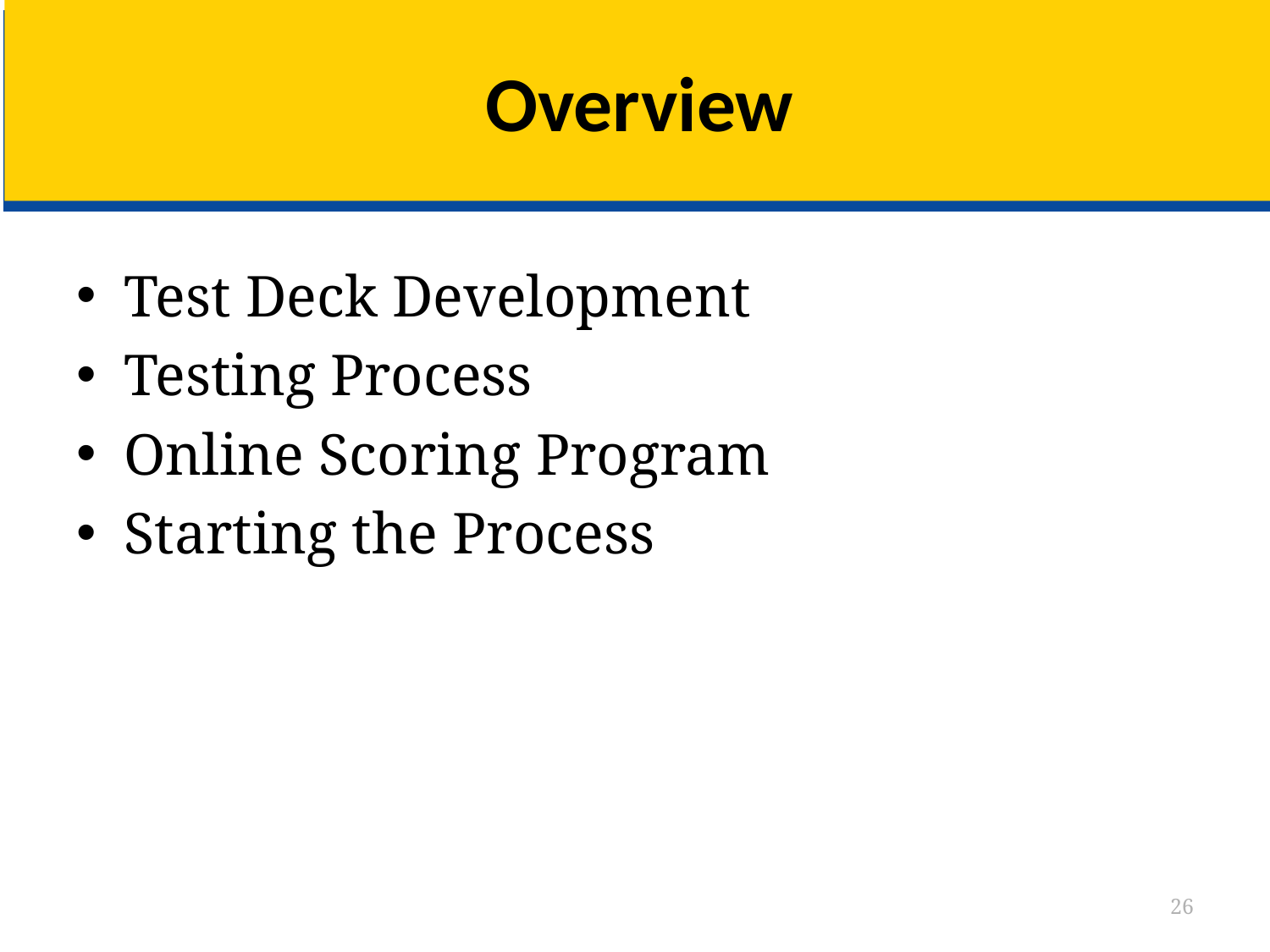

# Overview
Test Deck Development
Testing Process
Online Scoring Program
Starting the Process
26